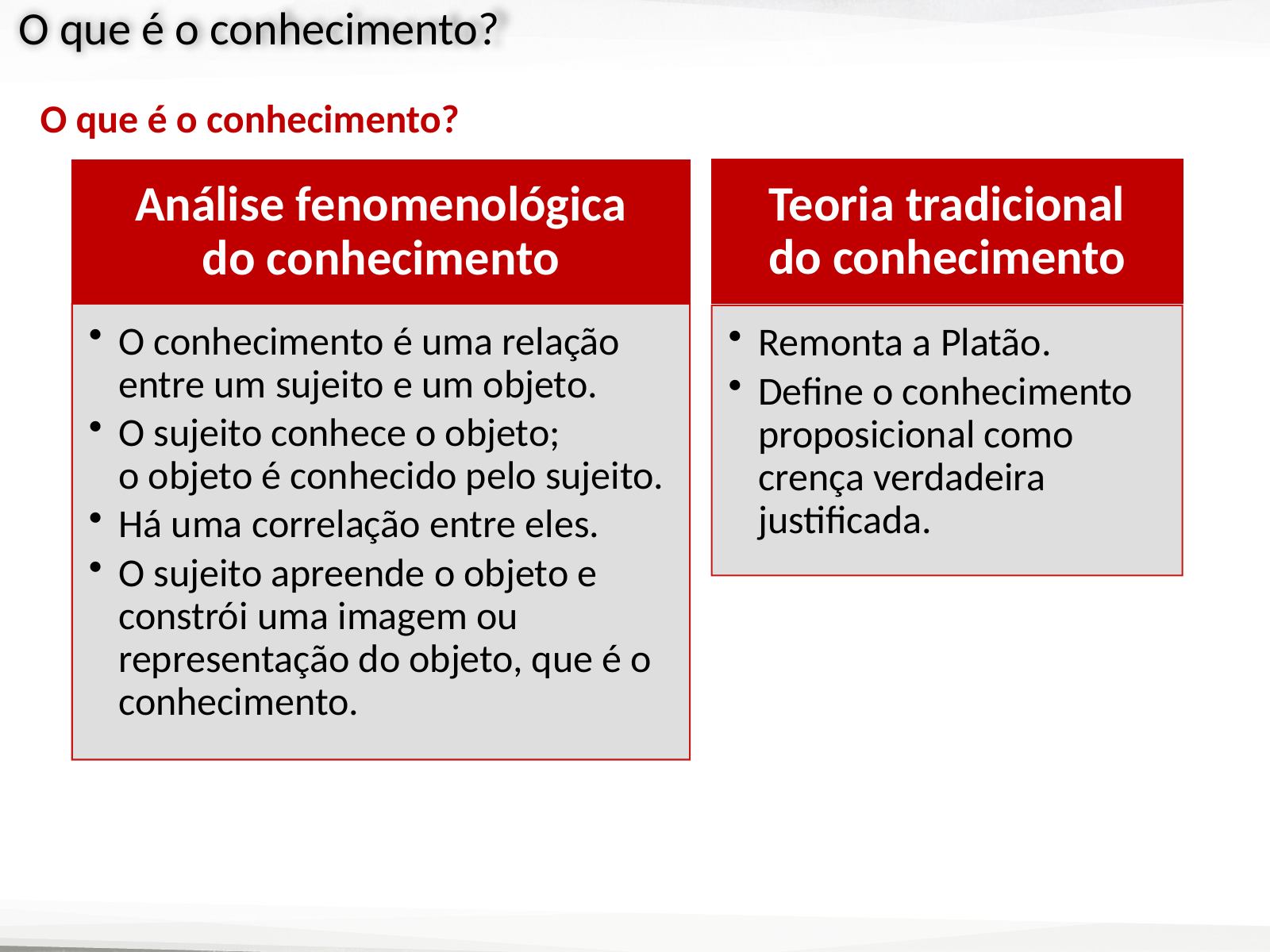

O que é o conhecimento?
Teoria tradicional
do conhecimento
Análise fenomenológica
do conhecimento
O conhecimento é uma relação entre um sujeito e um objeto.
O sujeito conhece o objeto;
o objeto é conhecido pelo sujeito.
Há uma correlação entre eles.
O sujeito apreende o objeto e constrói uma imagem ou representação do objeto, que é o conhecimento.
Remonta a Platão.
Define o conhecimento proposicional como crença verdadeira justificada.